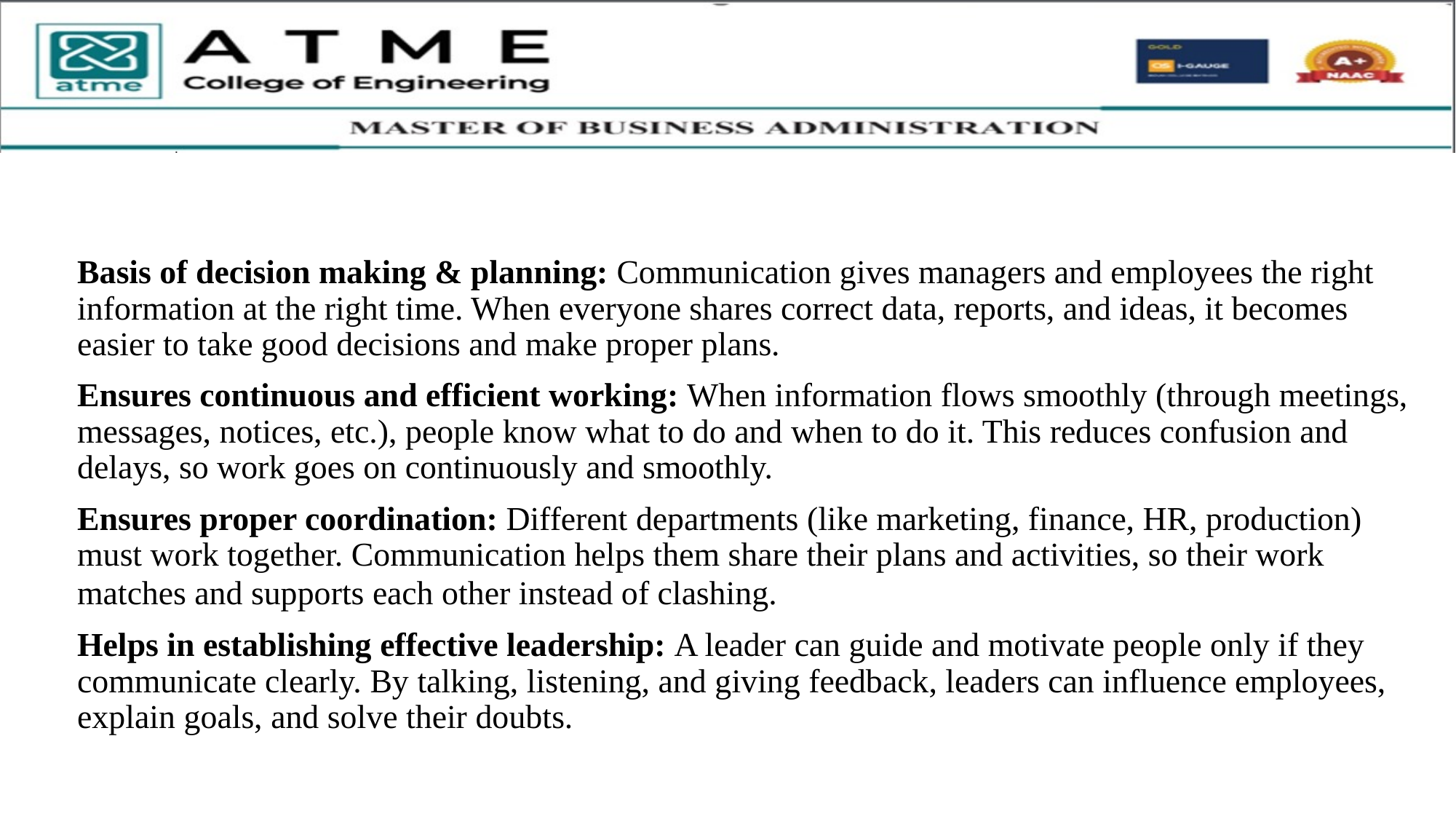

Basis of decision making & planning: Communication gives managers and employees the right information at the right time. When everyone shares correct data, reports, and ideas, it becomes easier to take good decisions and make proper plans.
Ensures continuous and efficient working: When information flows smoothly (through meetings, messages, notices, etc.), people know what to do and when to do it. This reduces confusion and delays, so work goes on continuously and smoothly.
Ensures proper coordination: Different departments (like marketing, finance, HR, production) must work together. Communication helps them share their plans and activities, so their work matches and supports each other instead of clashing.
Helps in establishing effective leadership: A leader can guide and motivate people only if they communicate clearly. By talking, listening, and giving feedback, leaders can influence employees, explain goals, and solve their doubts.